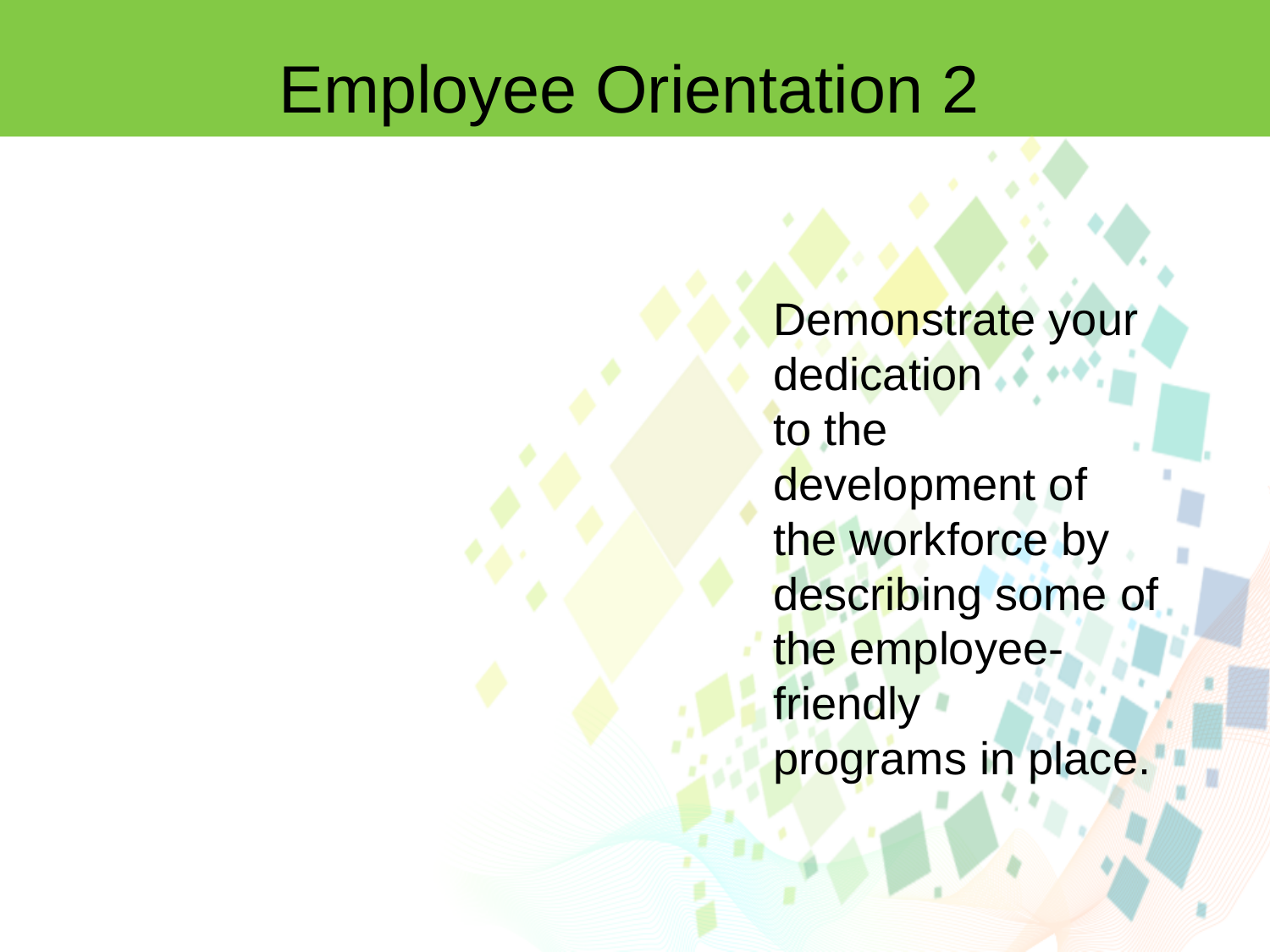

Employee Orientation 2
Demonstrate your dedication
to the development of the workforce by describing some of the employee-friendly
programs in place.